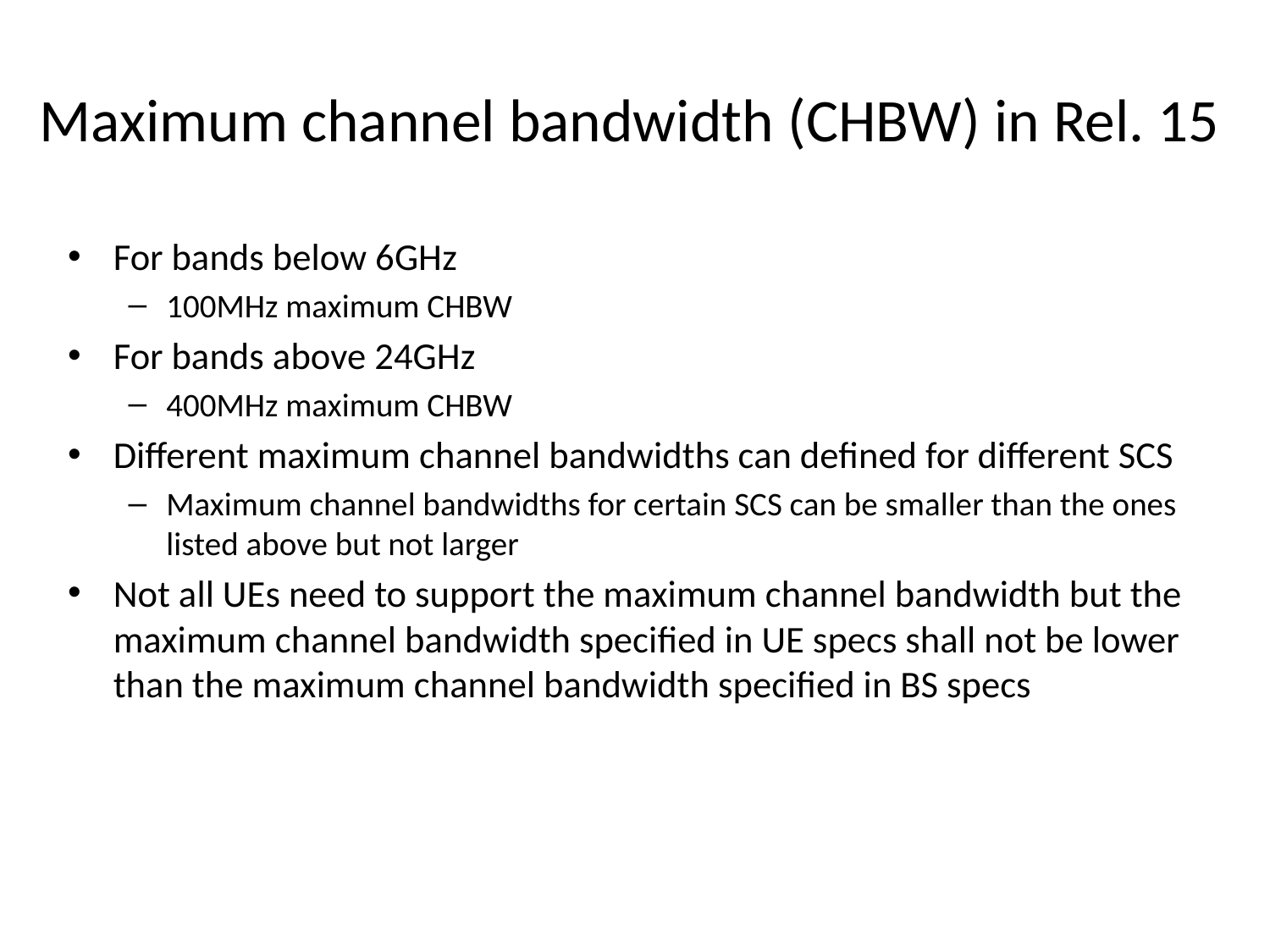

# Maximum channel bandwidth (CHBW) in Rel. 15
For bands below 6GHz
100MHz maximum CHBW
For bands above 24GHz
400MHz maximum CHBW
Different maximum channel bandwidths can defined for different SCS
Maximum channel bandwidths for certain SCS can be smaller than the ones listed above but not larger
Not all UEs need to support the maximum channel bandwidth but the maximum channel bandwidth specified in UE specs shall not be lower than the maximum channel bandwidth specified in BS specs